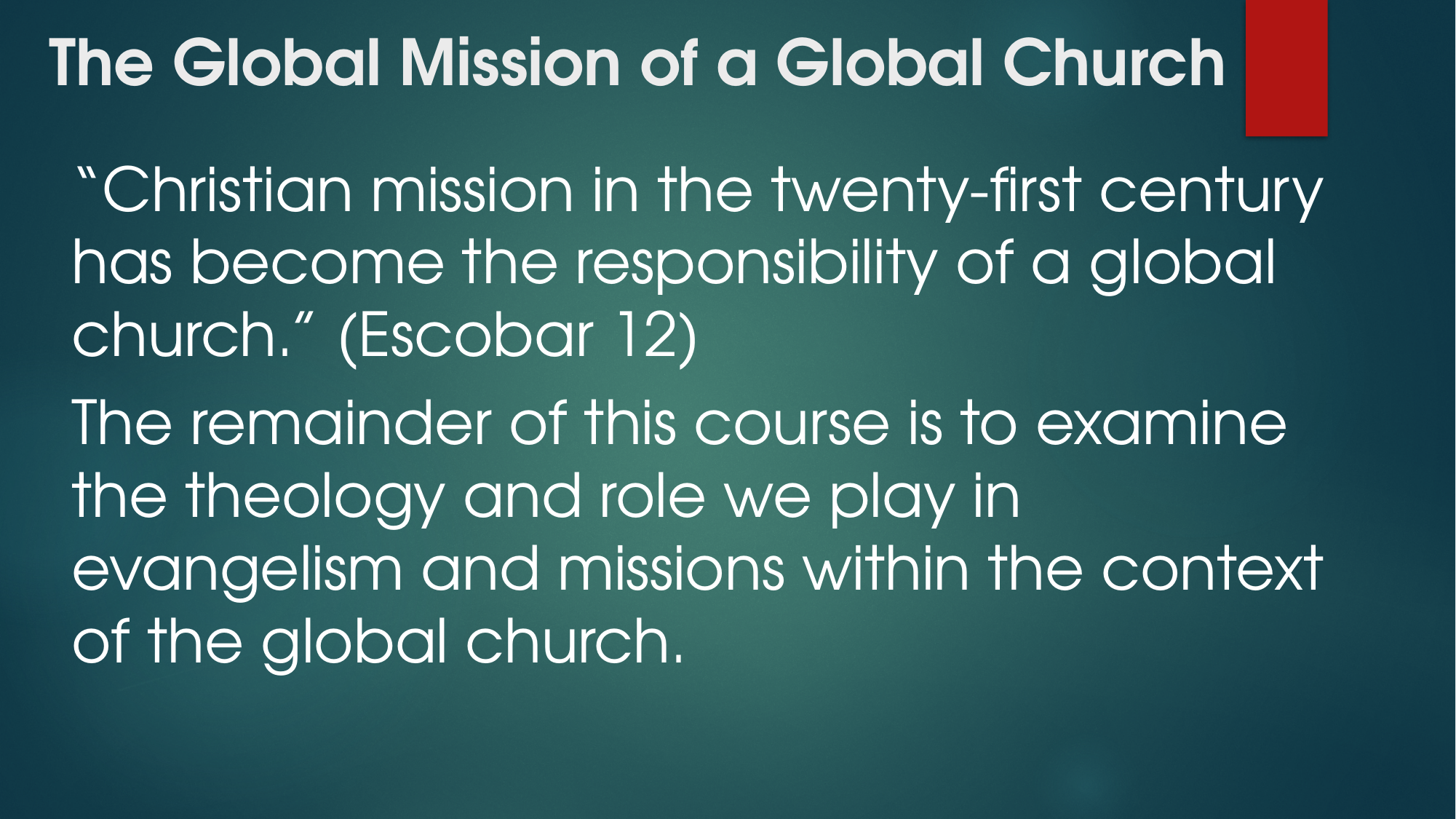

# The Global Mission of a Global Church
“Christian mission in the twenty-first century has become the responsibility of a global church.” (Escobar 12)
The remainder of this course is to examine the theology and role we play in evangelism and missions within the context of the global church.